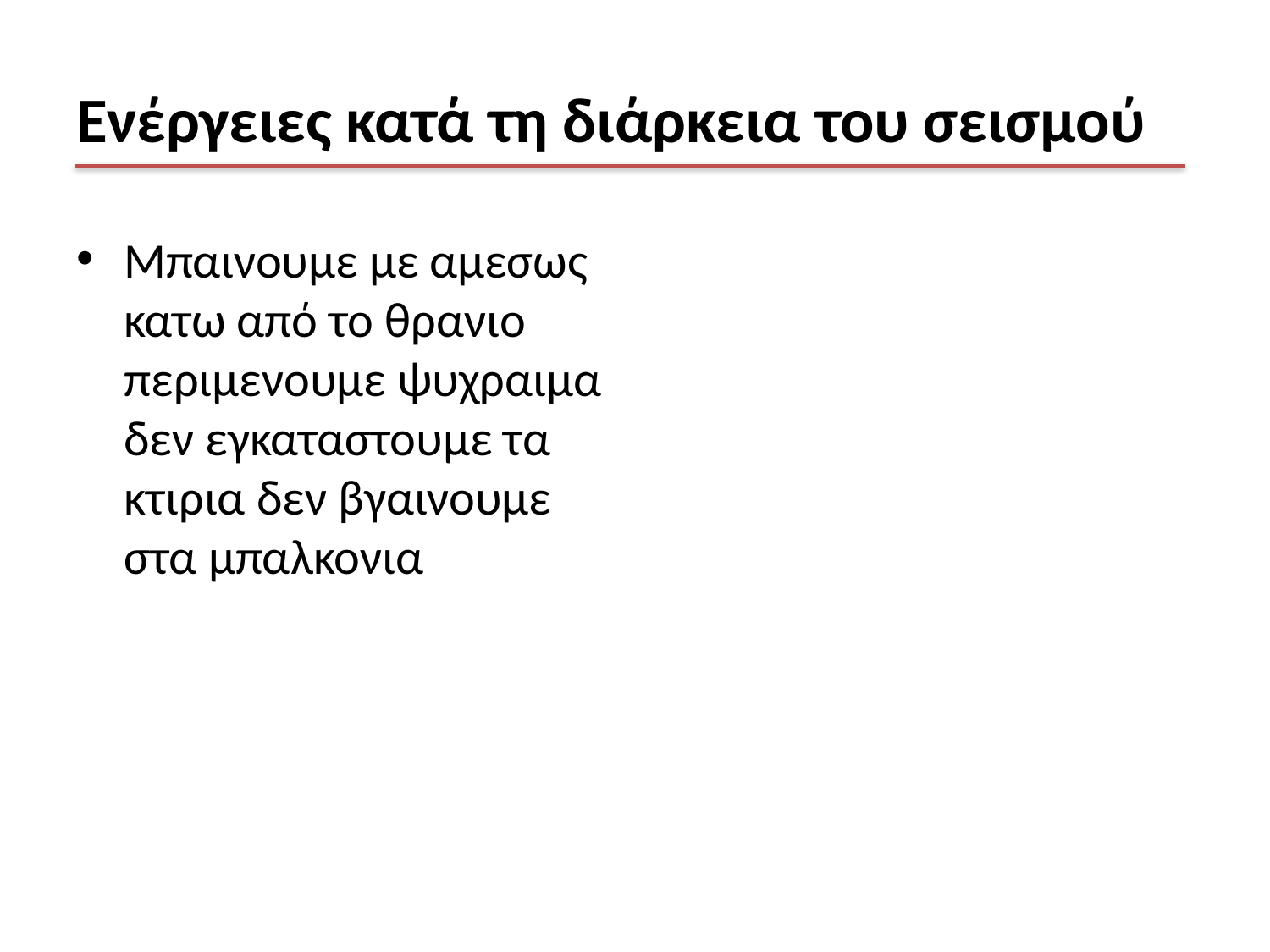

# Ενέργειες κατά τη διάρκεια του σεισμού
Μπαινουμε με αμεσως κατω από το θρανιο  περιμενουμε ψυχραιμα δεν εγκαταστουμε τα κτιρια δεν βγαινουμε στα μπαλκονια